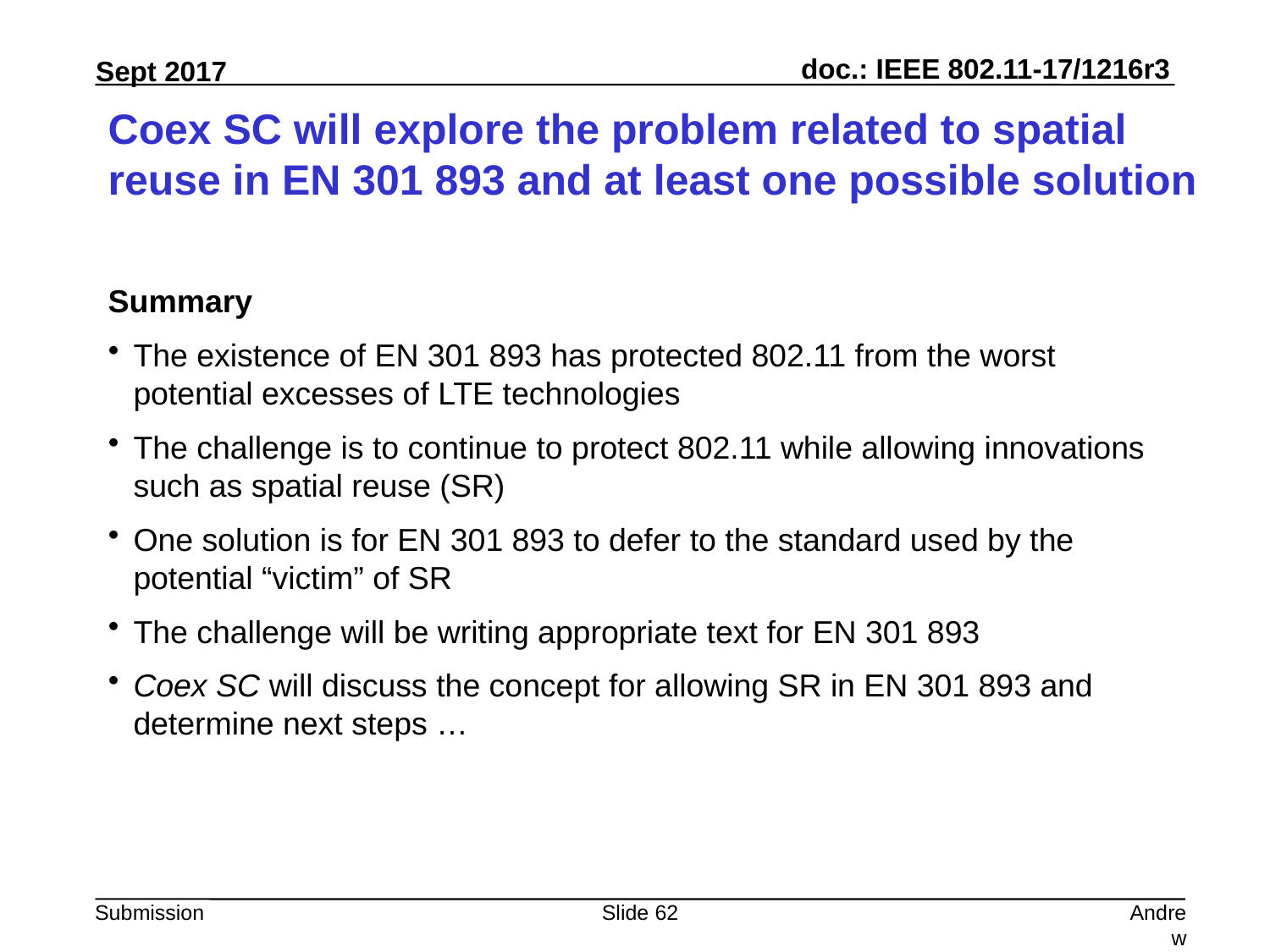

# Coex SC will explore the problem related to spatial reuse in EN 301 893 and at least one possible solution
Summary
The existence of EN 301 893 has protected 802.11 from the worst potential excesses of LTE technologies
The challenge is to continue to protect 802.11 while allowing innovations such as spatial reuse (SR)
One solution is for EN 301 893 to defer to the standard used by the potential “victim” of SR
The challenge will be writing appropriate text for EN 301 893
Coex SC will discuss the concept for allowing SR in EN 301 893 and determine next steps …
Slide 62
Andrew Myles, Cisco